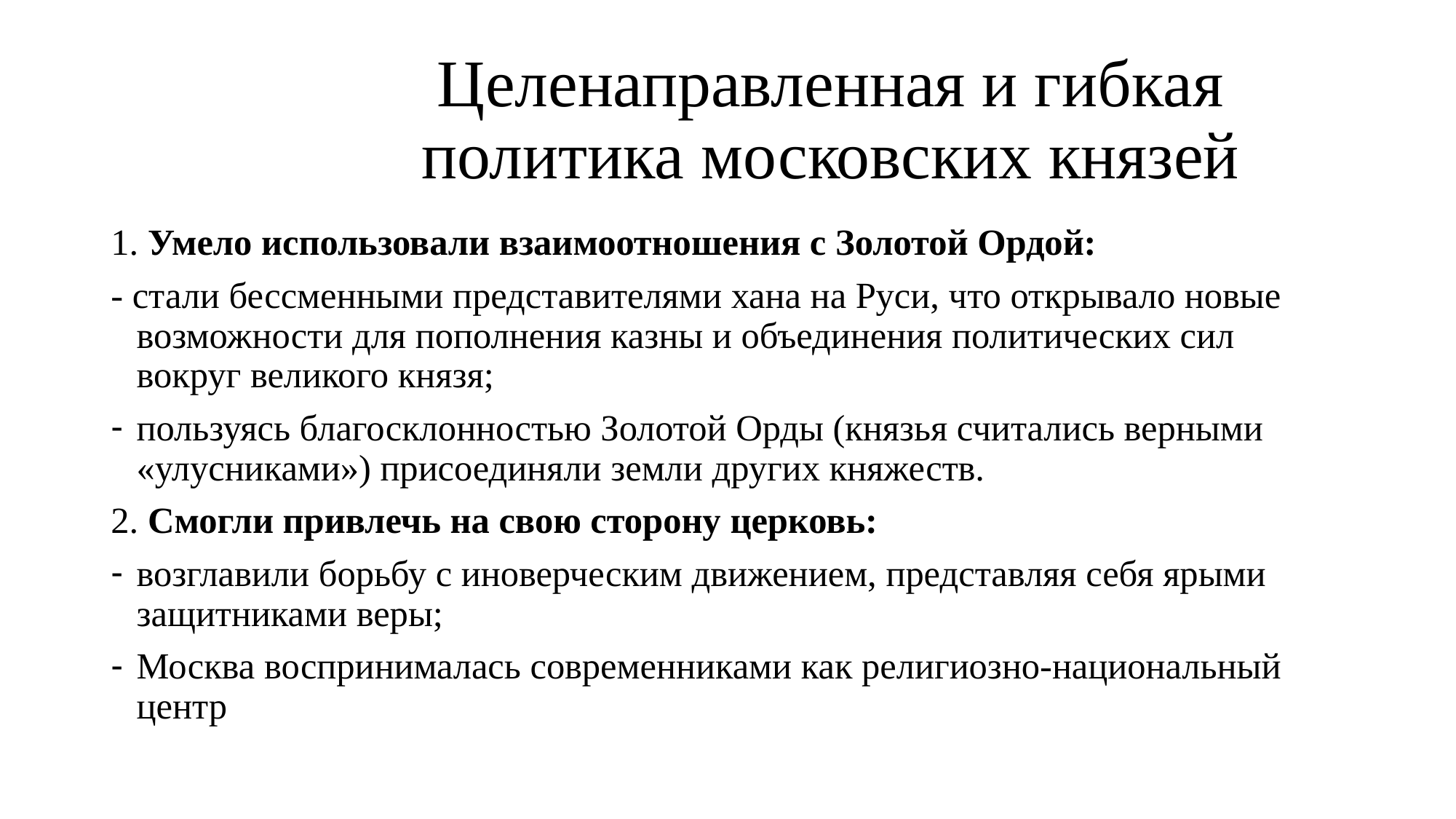

# Целенаправленная и гибкая политика московских князей
1. Умело использовали взаимоотношения с Золотой Ордой:
- стали бессменными представителями хана на Руси, что открывало новые возможности для пополнения казны и объединения политических сил вокруг великого князя;
пользуясь благосклонностью Золотой Орды (князья считались верными «улусниками») присоединяли земли других княжеств.
2. Смогли привлечь на свою сторону церковь:
возглавили борьбу с иноверческим движением, представляя себя ярыми защитниками веры;
Москва воспринималась современниками как религиозно-национальный центр